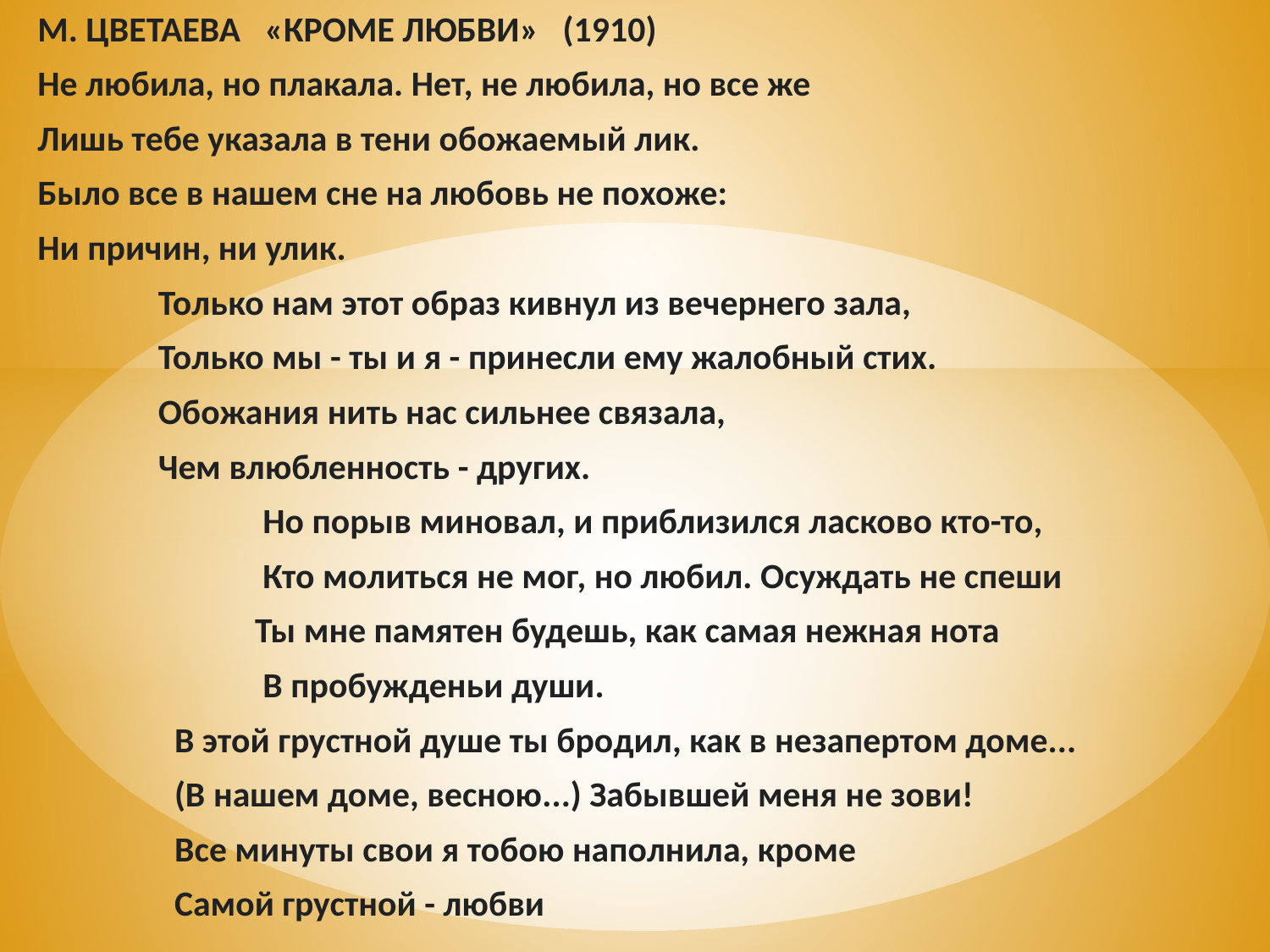

М. ЦВЕТАЕВА   «КРОМЕ ЛЮБВИ»   (1910)
Не любила, но плакала. Нет, не любила, но все же
Лишь тебе указала в тени обожаемый лик.
Было все в нашем сне на любовь не похоже:
Ни причин, ни улик.
               Только нам этот образ кивнул из вечернего зала,
               Только мы - ты и я - принесли ему жалобный стих.
               Обожания нить нас сильнее связала,
               Чем влюбленность - других.
                            Но порыв миновал, и приблизился ласково кто-то,
                            Кто молиться не мог, но любил. Осуждать не спеши
                           Ты мне памятен будешь, как самая нежная нота
                            В пробужденьи души.
                 В этой грустной душе ты бродил, как в незапертом доме...
                 (В нашем доме, весною...) Забывшей меня не зови!
                 Все минуты свои я тобою наполнила, кроме
                 Самой грустной - любви